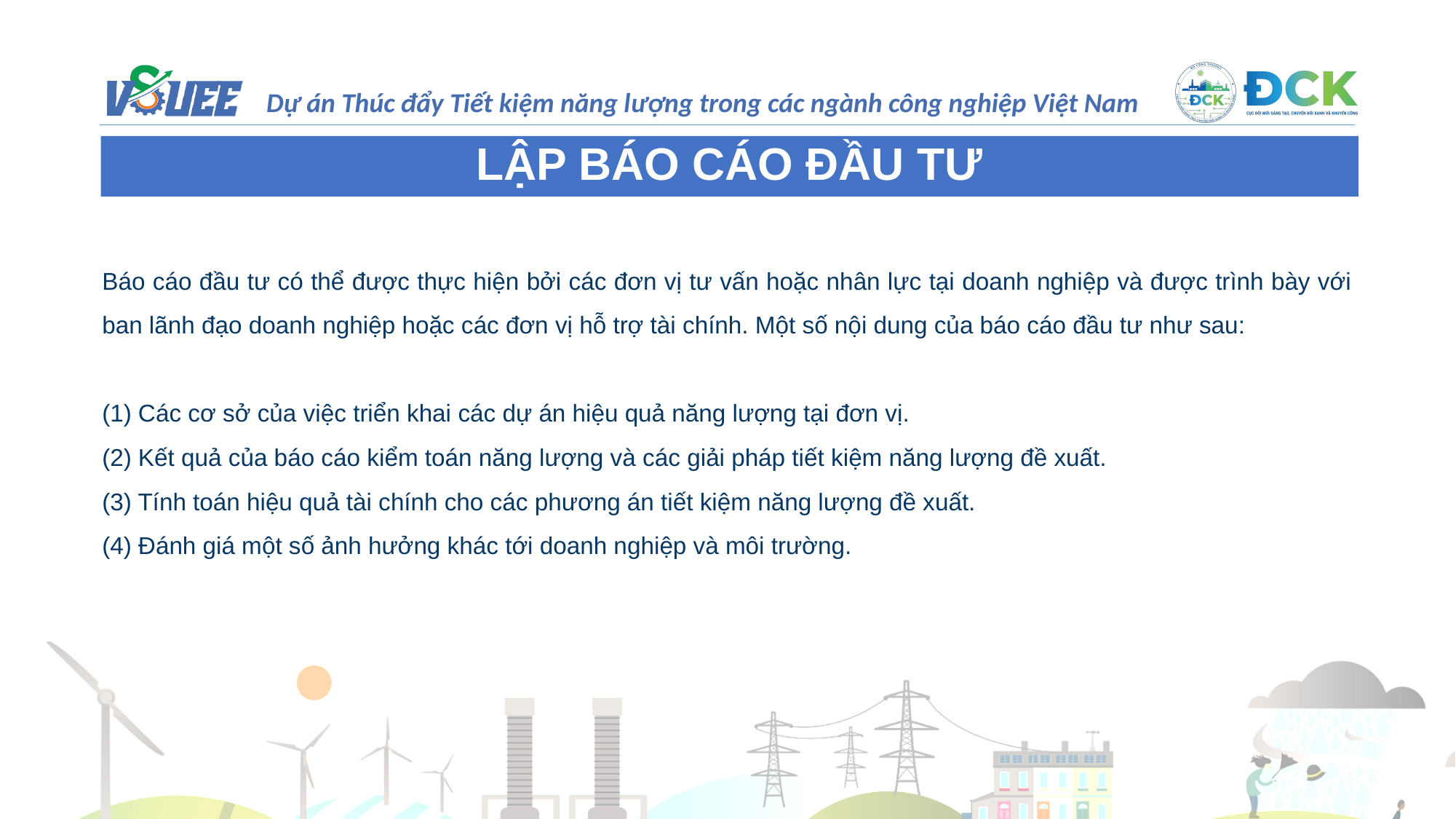

LẬP BÁO CÁO ĐẦU TƯ
Báo cáo đầu tư có thể được thực hiện bởi các đơn vị tư vấn hoặc nhân lực tại doanh nghiệp và được trình bày với ban lãnh đạo doanh nghiệp hoặc các đơn vị hỗ trợ tài chính. Một số nội dung của báo cáo đầu tư như sau:

(1) Các cơ sở của việc triển khai các dự án hiệu quả năng lượng tại đơn vị.
(2) Kết quả của báo cáo kiểm toán năng lượng và các giải pháp tiết kiệm năng lượng đề xuất.
(3) Tính toán hiệu quả tài chính cho các phương án tiết kiệm năng lượng đề xuất.
(4) Đánh giá một số ảnh hưởng khác tới doanh nghiệp và môi trường.